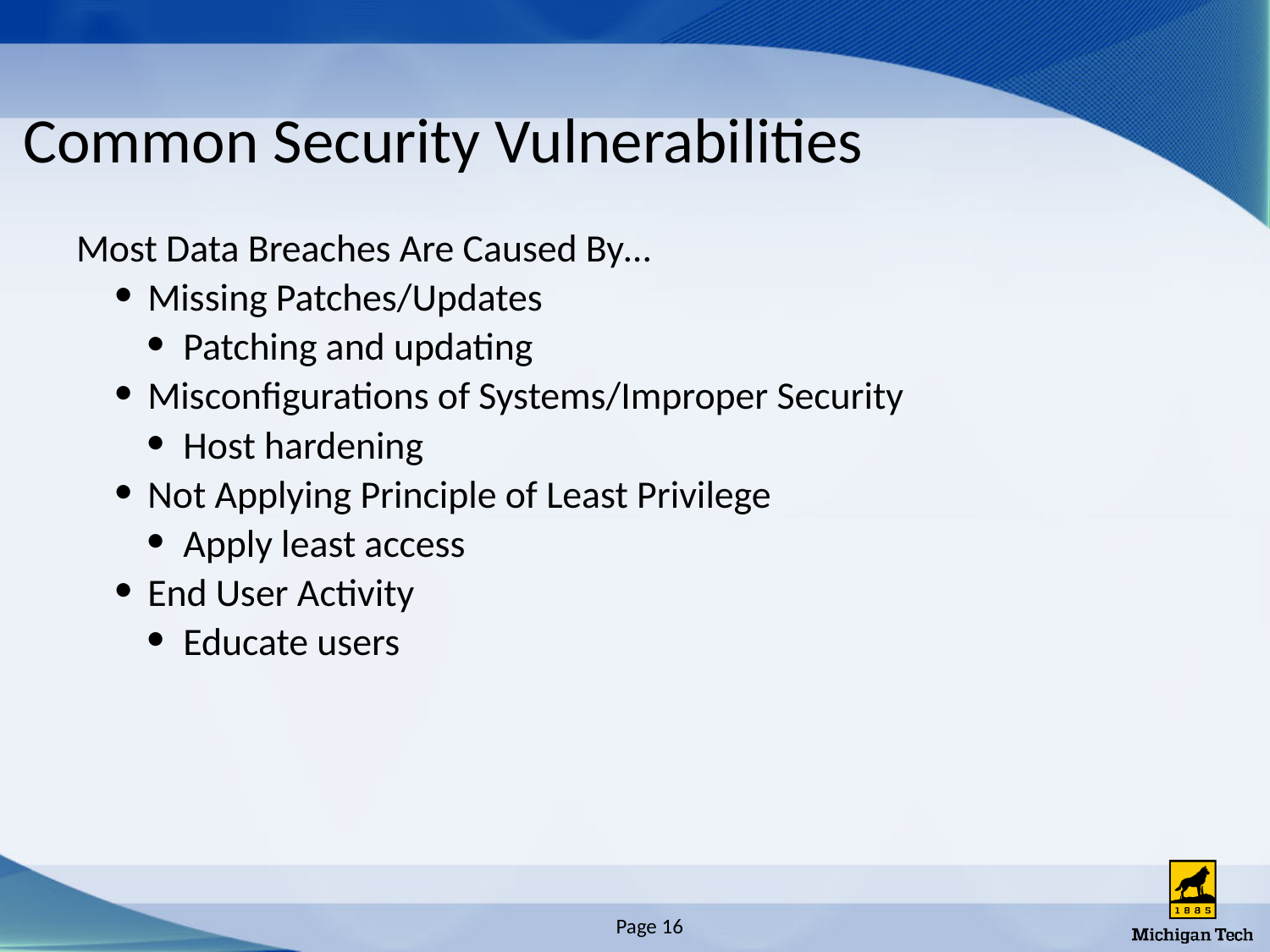

# Common Security Vulnerabilities
Most Data Breaches Are Caused By…
Missing Patches/Updates
Patching and updating
Misconfigurations of Systems/Improper Security
Host hardening
Not Applying Principle of Least Privilege
Apply least access
End User Activity
Educate users